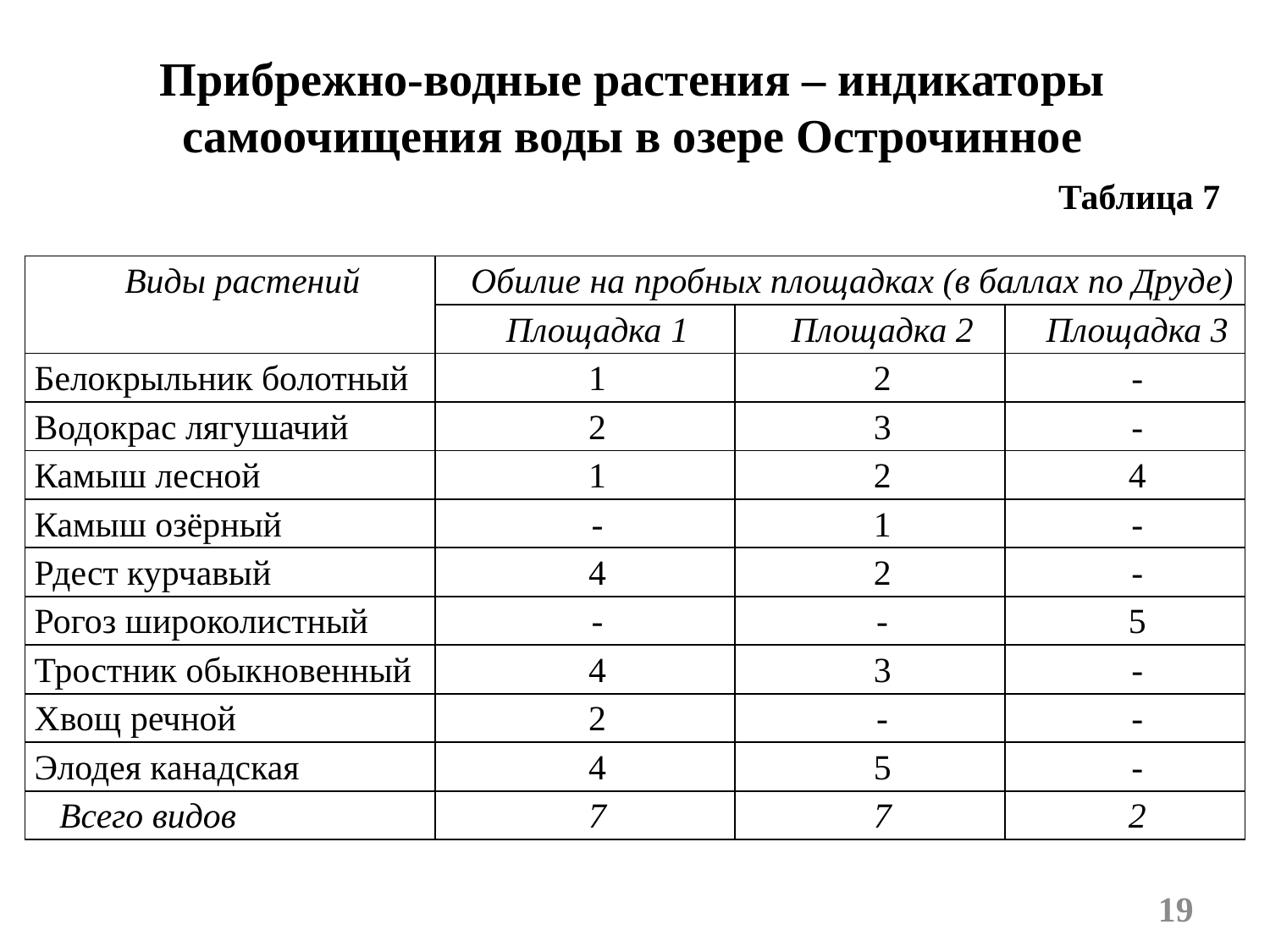

# Прибрежно-водные растения – индикаторы самоочищения воды в озере Острочинное
Таблица 7
| Виды растений | Обилие на пробных площадках (в баллах по Друде) |  |  |
| --- | --- | --- | --- |
|  | Площадка 1 | Площадка 2 | Площадка 3 |
| Белокрыльник болотный | 1 | 2 | - |
| Водокрас лягушачий | 2 | 3 | - |
| Камыш лесной | 1 | 2 | 4 |
| Камыш озёрный | - | 1 | - |
| Рдест курчавый | 4 | 2 | - |
| Рогоз широколистный | - | - | 5 |
| Тростник обыкновенный | 4 | 3 | - |
| Хвощ речной | 2 | - | - |
| Элодея канадская | 4 | 5 | - |
| Всего видов | 7 | 7 | 2 |
19